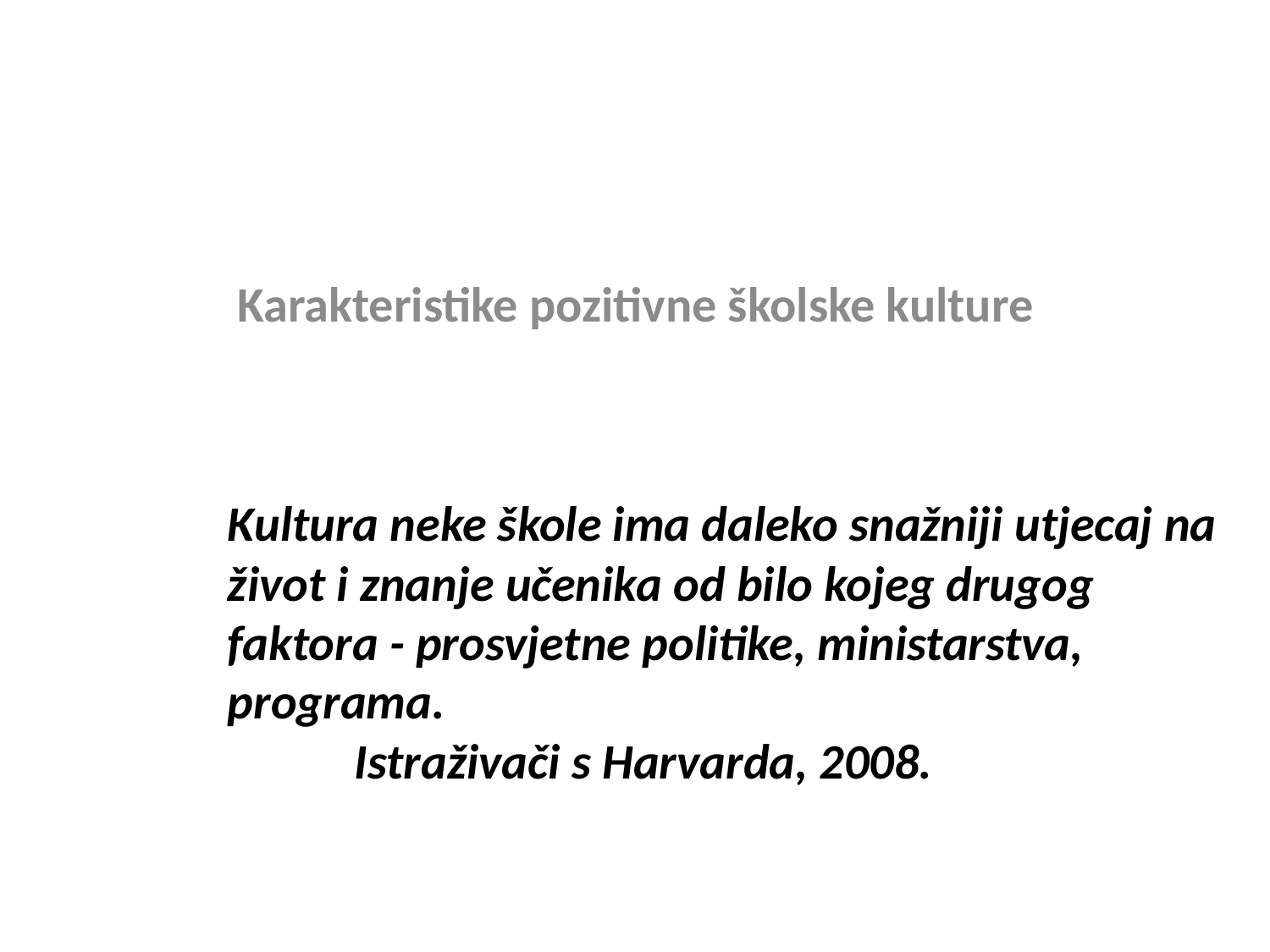

Karakteristike pozitivne školske kulture
# Kultura neke škole ima daleko snažniji utjecaj na život i znanje učenika od bilo kojeg drugog faktora - prosvjetne politike, ministarstva, programa. Istraživači s Harvarda, 2008.